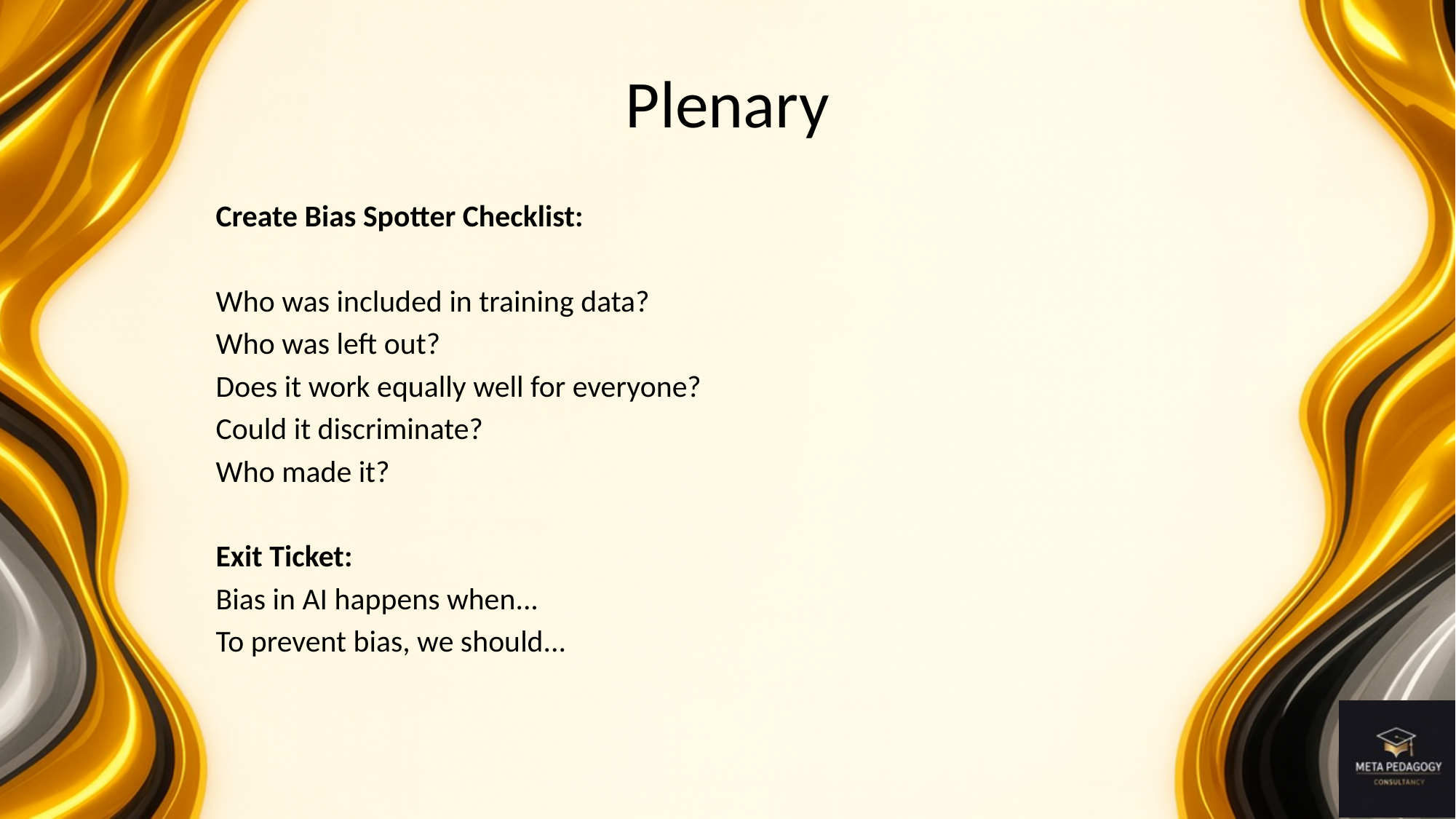

# Plenary
Create Bias Spotter Checklist:

Who was included in training data?
Who was left out?
Does it work equally well for everyone?
Could it discriminate?
Who made it?

Exit Ticket:
Bias in AI happens when...
To prevent bias, we should...